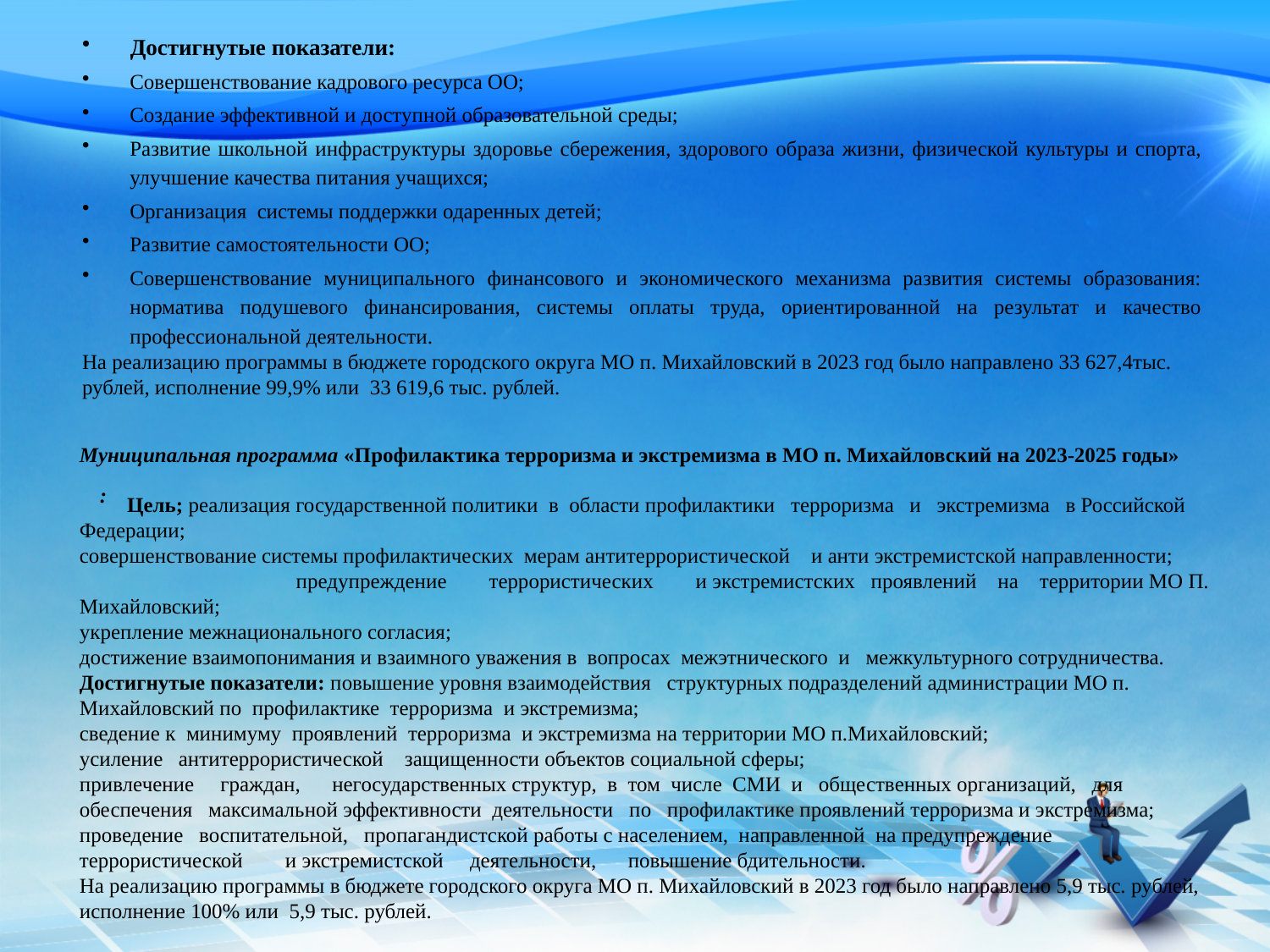

Достигнутые показатели:
Совершенствование кадрового ресурса ОО;
Создание эффективной и доступной образовательной среды;
Развитие школьной инфраструктуры здоровье сбережения, здорового образа жизни, физической культуры и спорта, улучшение качества питания учащихся;
Организация  системы поддержки одаренных детей;
Развитие самостоятельности ОО;
Совершенствование муниципального финансового и экономического механизма развития системы образования: норматива подушевого финансирования, системы оплаты труда, ориентированной на результат и качество профессиональной деятельности.
На реализацию программы в бюджете городского округа МО п. Михайловский в 2023 год было направлено 33 627,4тыс. рублей, исполнение 99,9% или  33 619,6 тыс. рублей.
Муниципальная программа «Профилактика терроризма и экстремизма в МО п. Михайловский на 2023-2025 годы»

         Цель; реализация государственной политики  в  области профилактики   терроризма   и   экстремизма   в Российской Федерации;
совершенствование системы профилактических  мерам антитеррористической    и анти экстремистской направленности;                                                  предупреждение        террористических        и экстремистских   проявлений    на    территории МО П. Михайловский;
укрепление межнационального согласия;
достижение взаимопонимания и взаимного уважения в  вопросах  межэтнического  и   межкультурного сотрудничества.
Достигнутые показатели: повышение уровня взаимодействия   структурных подразделений администрации МО п. Михайловский по  профилактике  терроризма  и экстремизма;
сведение к  минимуму  проявлений  терроризма  и экстремизма на территории МО п.Михайловский;
усиление   антитеррористической    защищенности объектов социальной сферы;
привлечение     граждан,      негосударственных структур,  в  том  числе  СМИ  и   общественных организаций,   для   обеспечения   максимальной эффективности  деятельности   по   профилактике проявлений терроризма и экстремизма;
проведение   воспитательной,   пропагандистской работы с населением,  направленной  на предупреждение        террористической        и экстремистской     деятельности,      повышение бдительности.
На реализацию программы в бюджете городского округа МО п. Михайловский в 2023 год было направлено 5,9 тыс. рублей, исполнение 100% или  5,9 тыс. рублей.

: